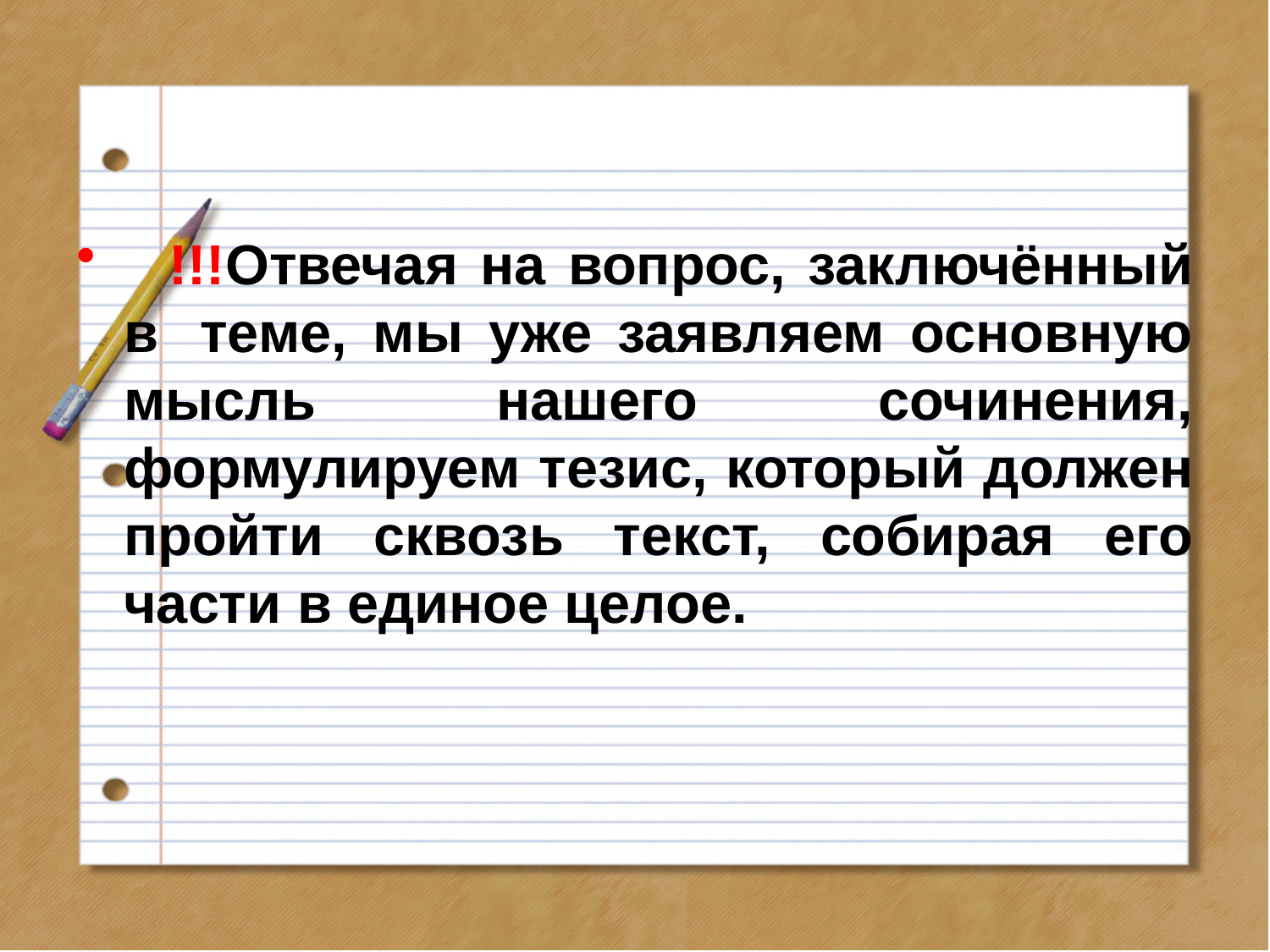

#
  !!!Отвечая на вопрос, заключённый в  теме, мы уже заявляем основную мысль нашего сочинения, формулируем тезис, который должен пройти сквозь текст, собирая его части в единое целое.